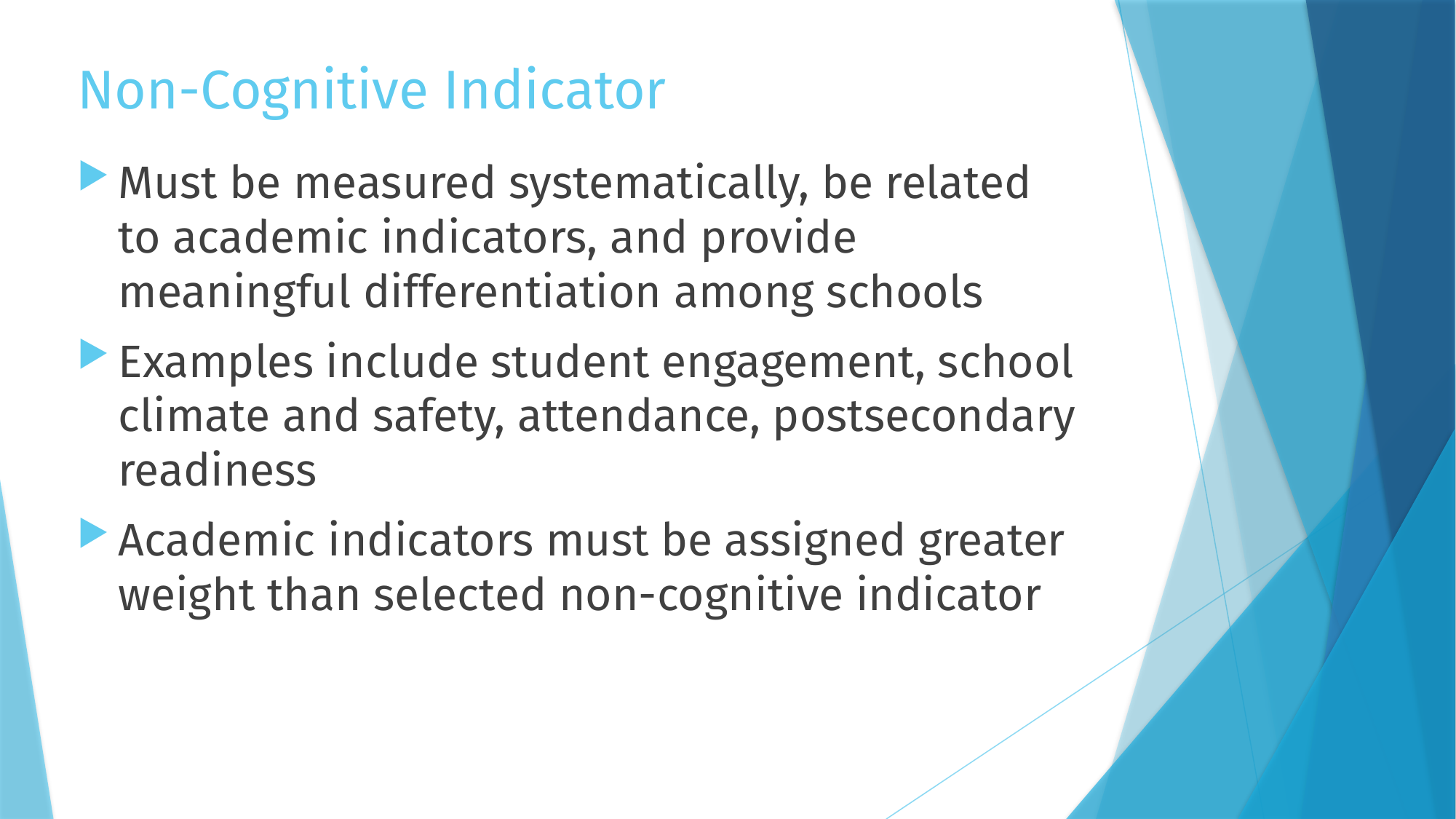

# Non-Cognitive Indicator
Must be measured systematically, be related to academic indicators, and provide meaningful differentiation among schools
Examples include student engagement, school climate and safety, attendance, postsecondary readiness
Academic indicators must be assigned greater weight than selected non-cognitive indicator